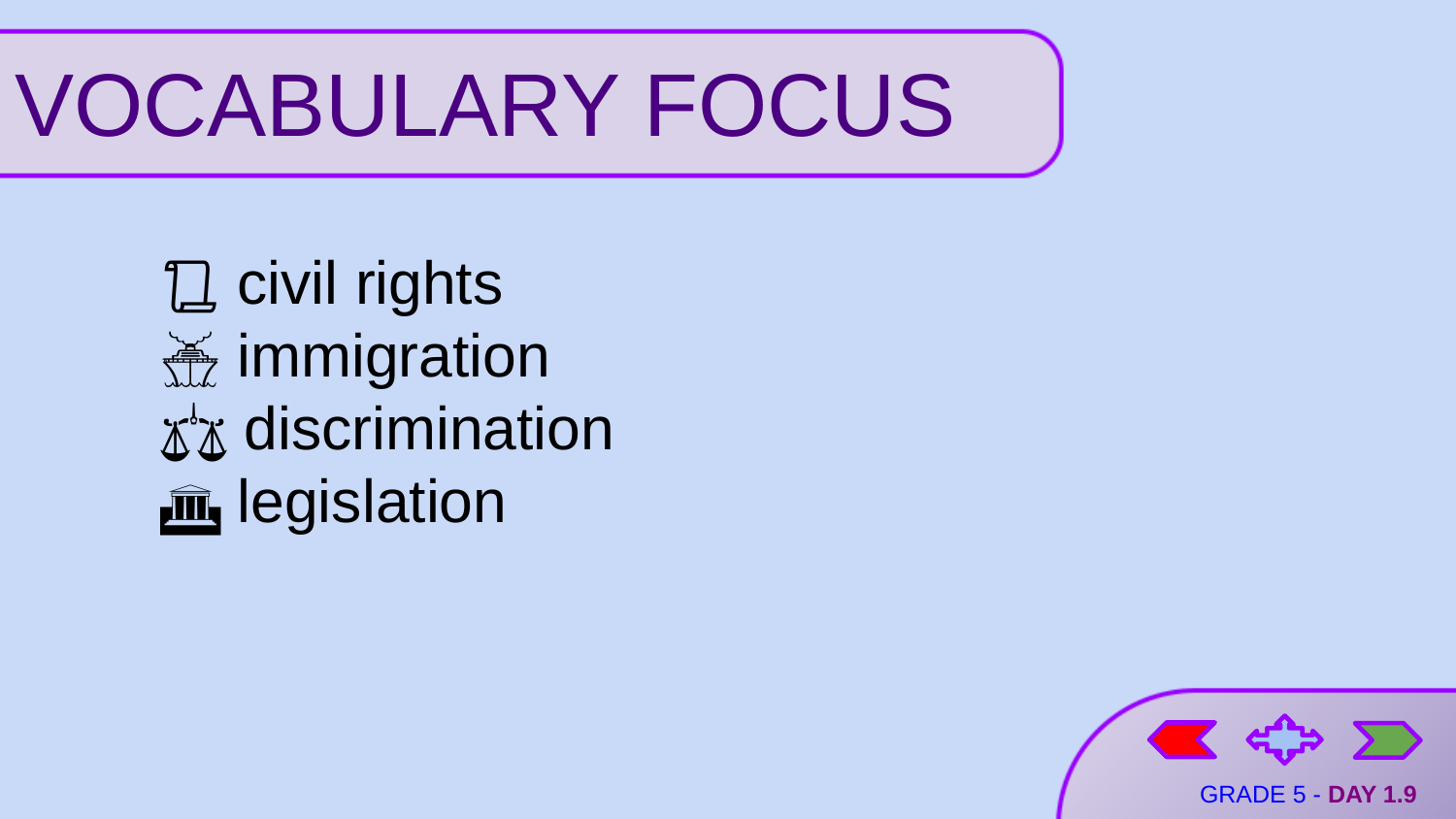

# VOCABULARY FOCUS

📜 civil rights
🚢 immigration
⚖️ discrimination
🏛 legislation

GRADE 5 - DAY 1.9